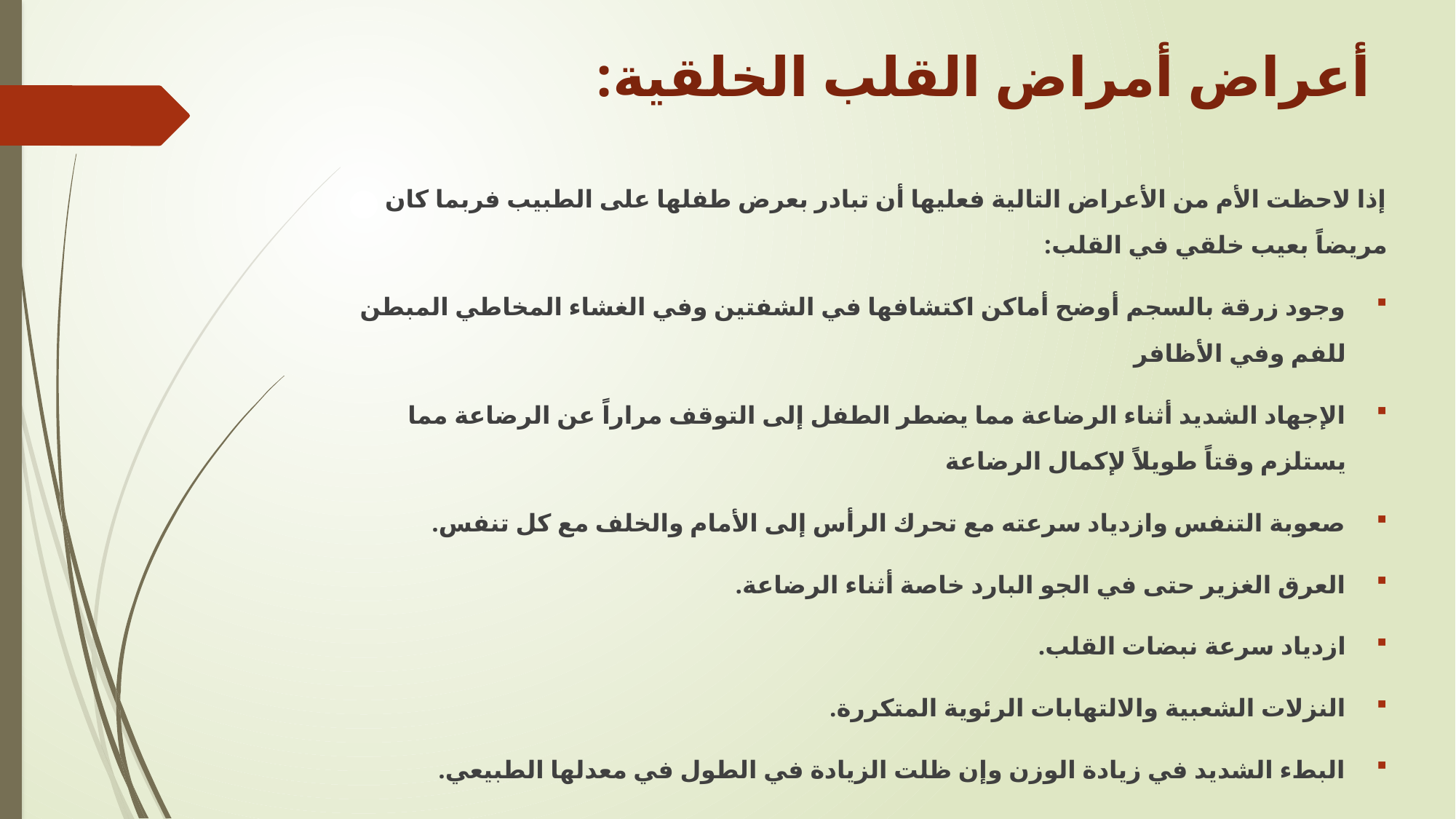

# أعراض أمراض القلب الخلقية:
إذا لاحظت الأم من الأعراض التالية فعليها أن تبادر بعرض طفلها على الطبيب فربما كان مريضاً بعيب خلقي في القلب:
وجود زرقة بالسجم أوضح أماكن اكتشافها في الشفتين وفي الغشاء المخاطي المبطن للفم وفي الأظافر
الإجهاد الشديد أثناء الرضاعة مما يضطر الطفل إلى التوقف مراراً عن الرضاعة مما يستلزم وقتاً طويلاً لإكمال الرضاعة
صعوبة التنفس وازدياد سرعته مع تحرك الرأس إلى الأمام والخلف مع كل تنفس.
العرق الغزير حتى في الجو البارد خاصة أثناء الرضاعة.
ازدياد سرعة نبضات القلب.
النزلات الشعبية والالتهابات الرئوية المتكررة.
البطء الشديد في زيادة الوزن وإن ظلت الزيادة في الطول في معدلها الطبيعي.